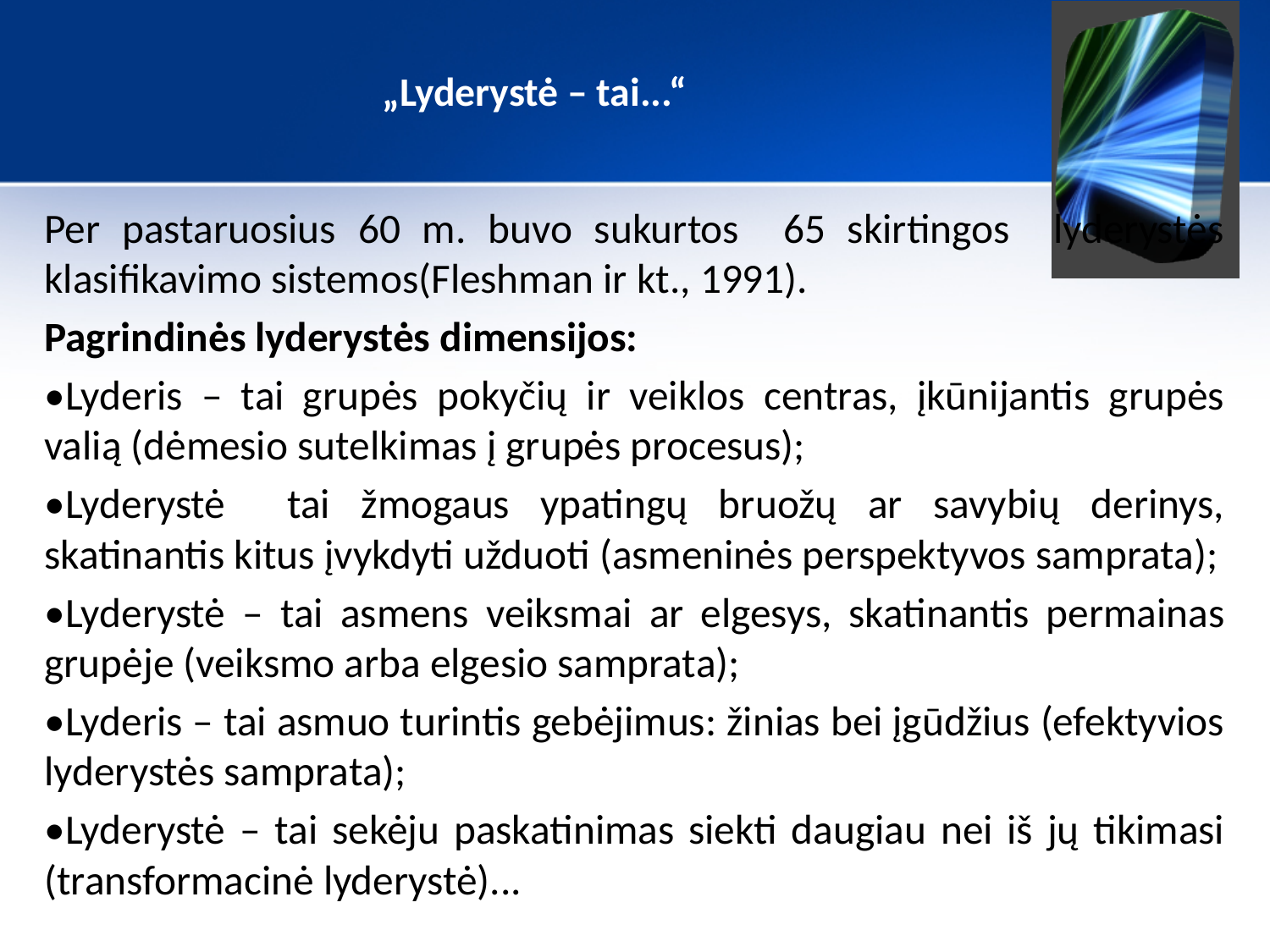

# „Lyderystė – tai...“
Per pastaruosius 60 m. buvo sukurtos  65 skirtingos  lyderystės klasifikavimo sistemos(Fleshman ir kt., 1991).
Pagrindinės lyderystės dimensijos:
•Lyderis – tai grupės pokyčių ir veiklos centras, įkūnijantis grupės valią (dėmesio sutelkimas į grupės procesus);
•Lyderystė  tai žmogaus ypatingų bruožų ar savybių derinys, skatinantis kitus įvykdyti užduoti (asmeninės perspektyvos samprata);
•Lyderystė – tai asmens veiksmai ar elgesys, skatinantis permainas grupėje (veiksmo arba elgesio samprata);
•Lyderis – tai asmuo turintis gebėjimus: žinias bei įgūdžius (efektyvios lyderystės samprata);
•Lyderystė – tai sekėju paskatinimas siekti daugiau nei iš jų tikimasi (transformacinė lyderystė)...